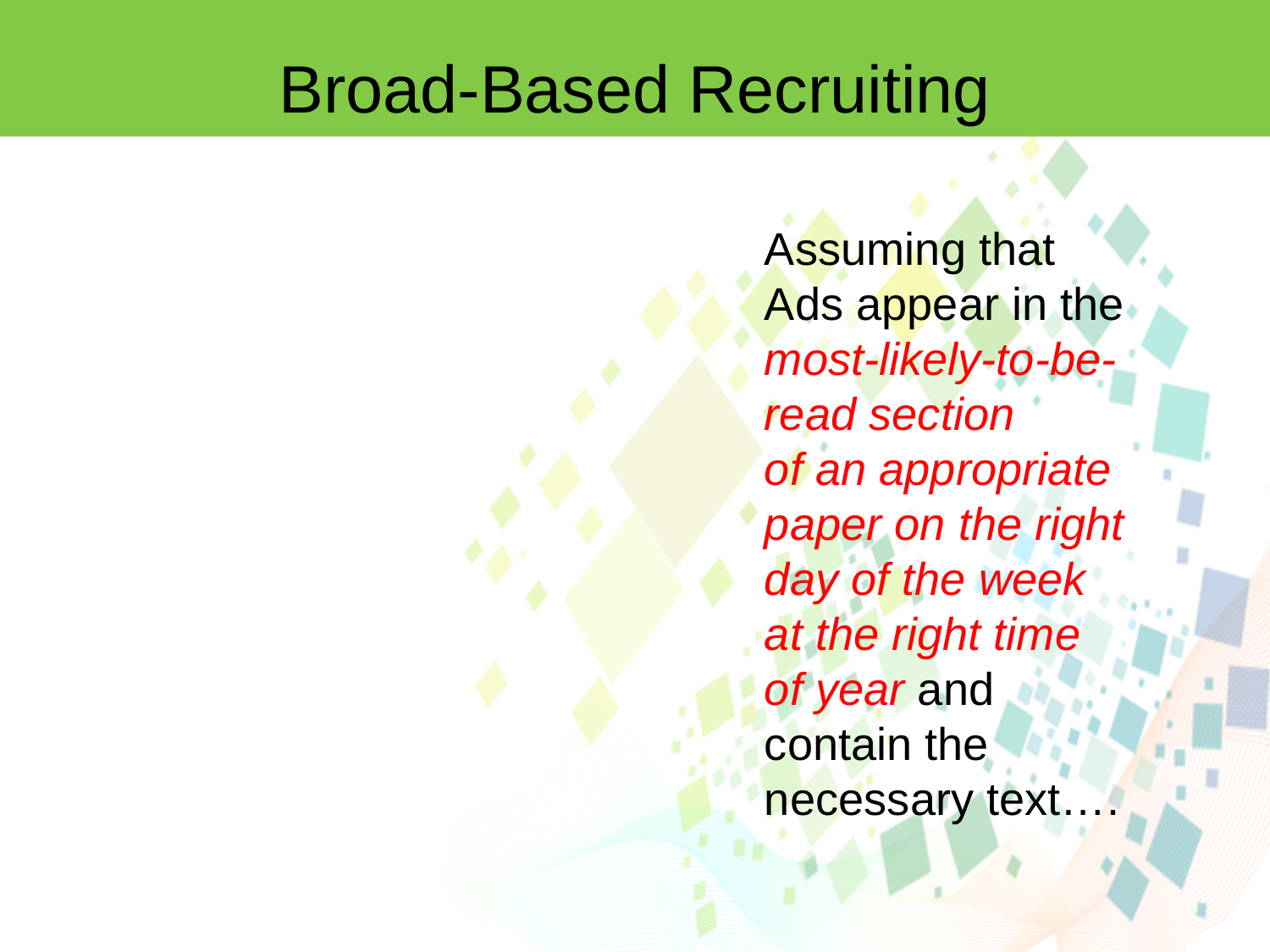

Broad-Based Recruiting
Assuming that Ads appear in the most-likely-to-be-read section
of an appropriate paper on the right day of the week at the right time of year and
contain the necessary text….